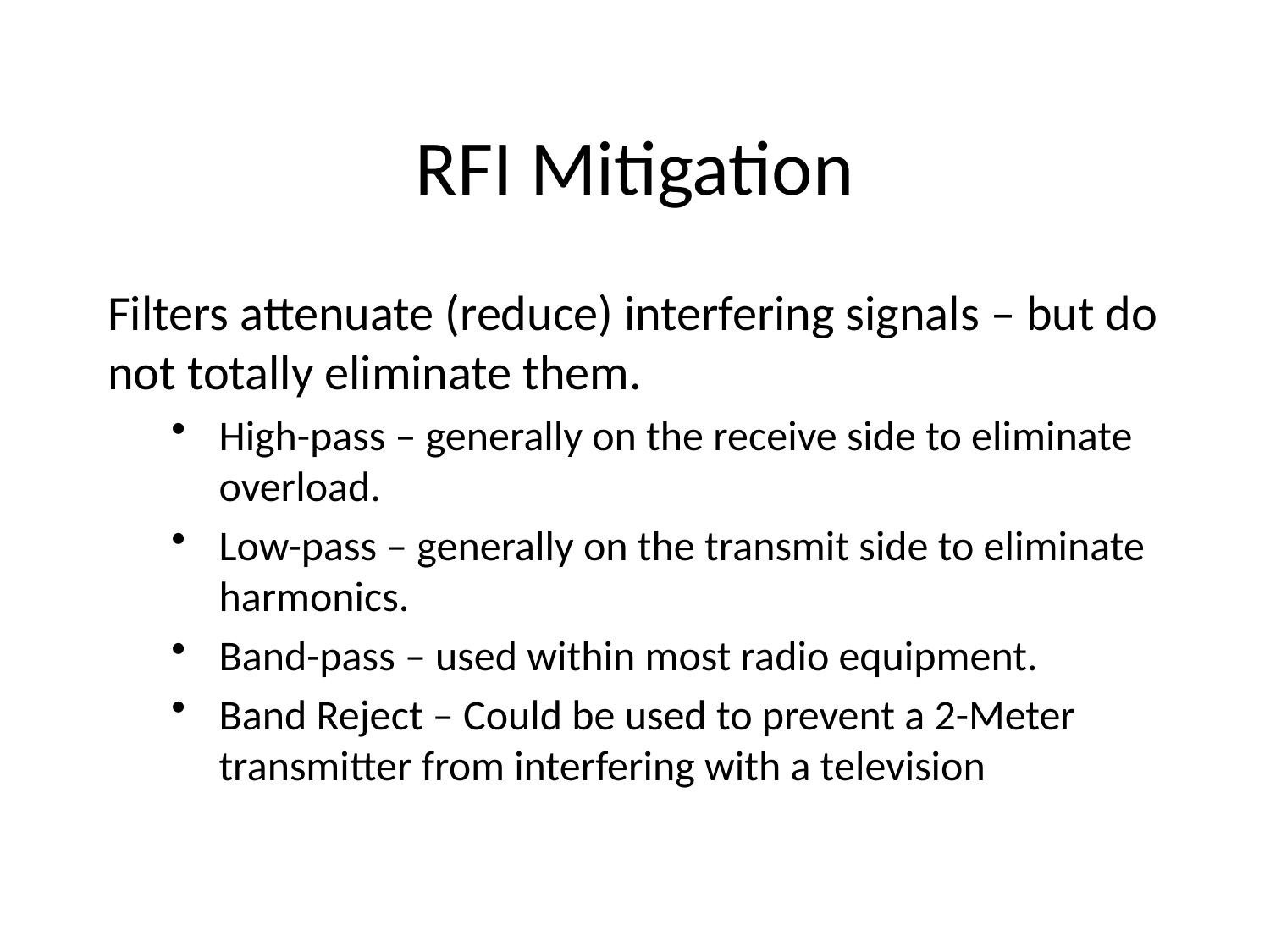

RFI Mitigation
Filters attenuate (reduce) interfering signals – but do not totally eliminate them.
High-pass – generally on the receive side to eliminate overload.
Low-pass – generally on the transmit side to eliminate harmonics.
Band-pass – used within most radio equipment.
Band Reject – Could be used to prevent a 2-Meter transmitter from interfering with a television